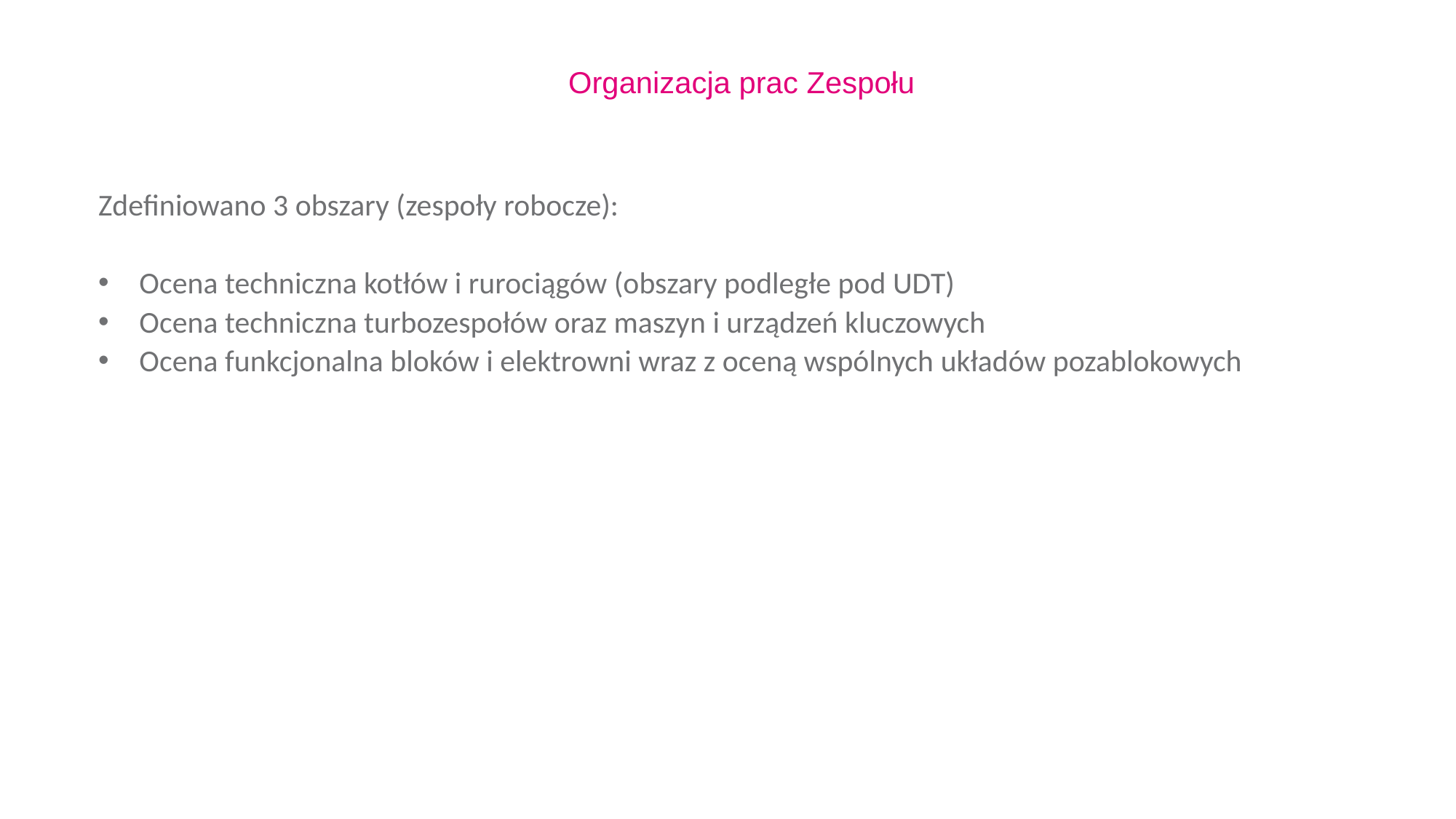

Organizacja prac Zespołu

Zdefiniowano 3 obszary (zespoły robocze):

Ocena techniczna kotłów i rurociągów (obszary podległe pod UDT)
Ocena techniczna turbozespołów oraz maszyn i urządzeń kluczowych
Ocena funkcjonalna bloków i elektrowni wraz z oceną wspólnych układów pozablokowych